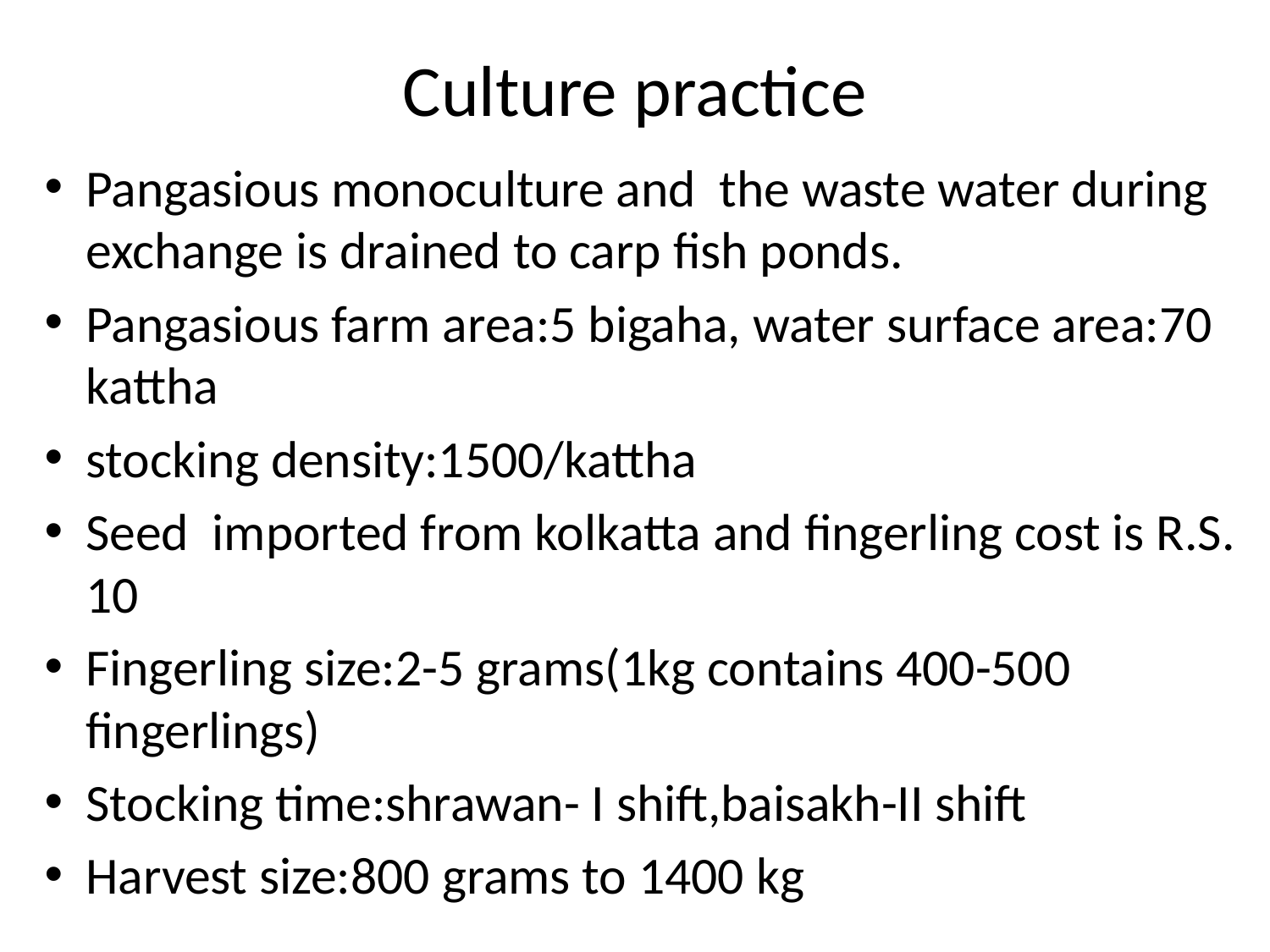

# Culture practice
Pangasious monoculture and  the waste water during exchange is drained to carp fish ponds.
Pangasious farm area:5 bigaha, water surface area:70 kattha
stocking density:1500/kattha
Seed  imported from kolkatta and fingerling cost is R.S. 10
Fingerling size:2-5 grams(1kg contains 400-500 fingerlings)
Stocking time:shrawan- I shift,baisakh-II shift
Harvest size:800 grams to 1400 kg